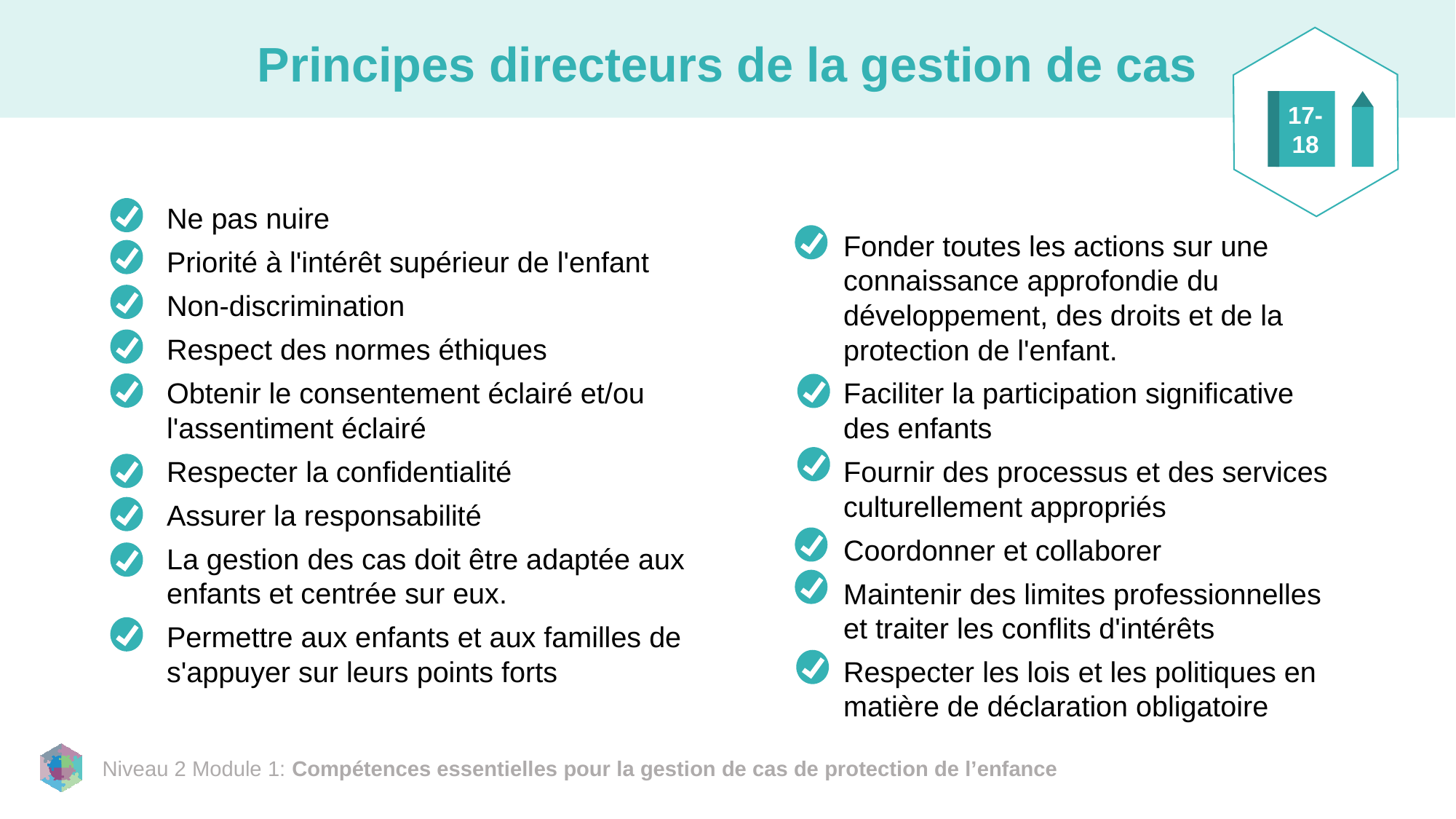

17-18

# Principes directeurs de la gestion de cas
Ne pas nuire
Priorité à l'intérêt supérieur de l'enfant
Non-discrimination
Respect des normes éthiques
Obtenir le consentement éclairé et/ou l'assentiment éclairé
Respecter la confidentialité
Assurer la responsabilité
La gestion des cas doit être adaptée aux enfants et centrée sur eux.
Permettre aux enfants et aux familles de s'appuyer sur leurs points forts

Fonder toutes les actions sur une connaissance approfondie du développement, des droits et de la protection de l'enfant.
Faciliter la participation significative des enfants
Fournir des processus et des services culturellement appropriés
Coordonner et collaborer
Maintenir des limites professionnelles et traiter les conflits d'intérêts
Respecter les lois et les politiques en matière de déclaration obligatoire